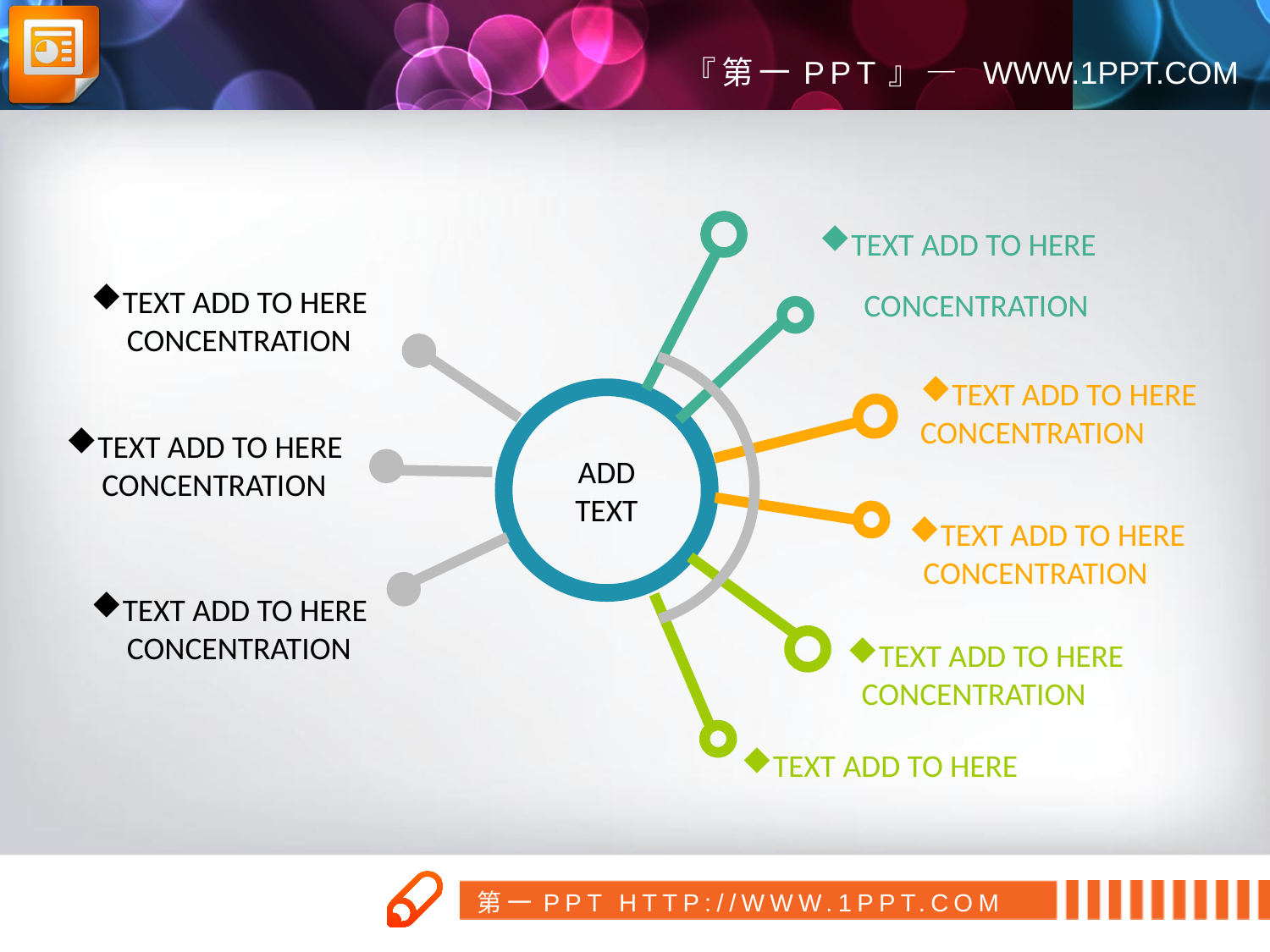

ADD
TEXT

TEXT ADD TO HERE

     CONCENTRATION
TEXT ADD TO HERE
     CONCENTRATION
TEXT ADD TO HERE   CONCENTRATION
TEXT ADD TO HERE
     CONCENTRATION
TEXT ADD TO HERE
  CONCENTRATION
TEXT ADD TO HERE
     CONCENTRATION
TEXT ADD TO HERE
  CONCENTRATION
TEXT ADD TO HERE